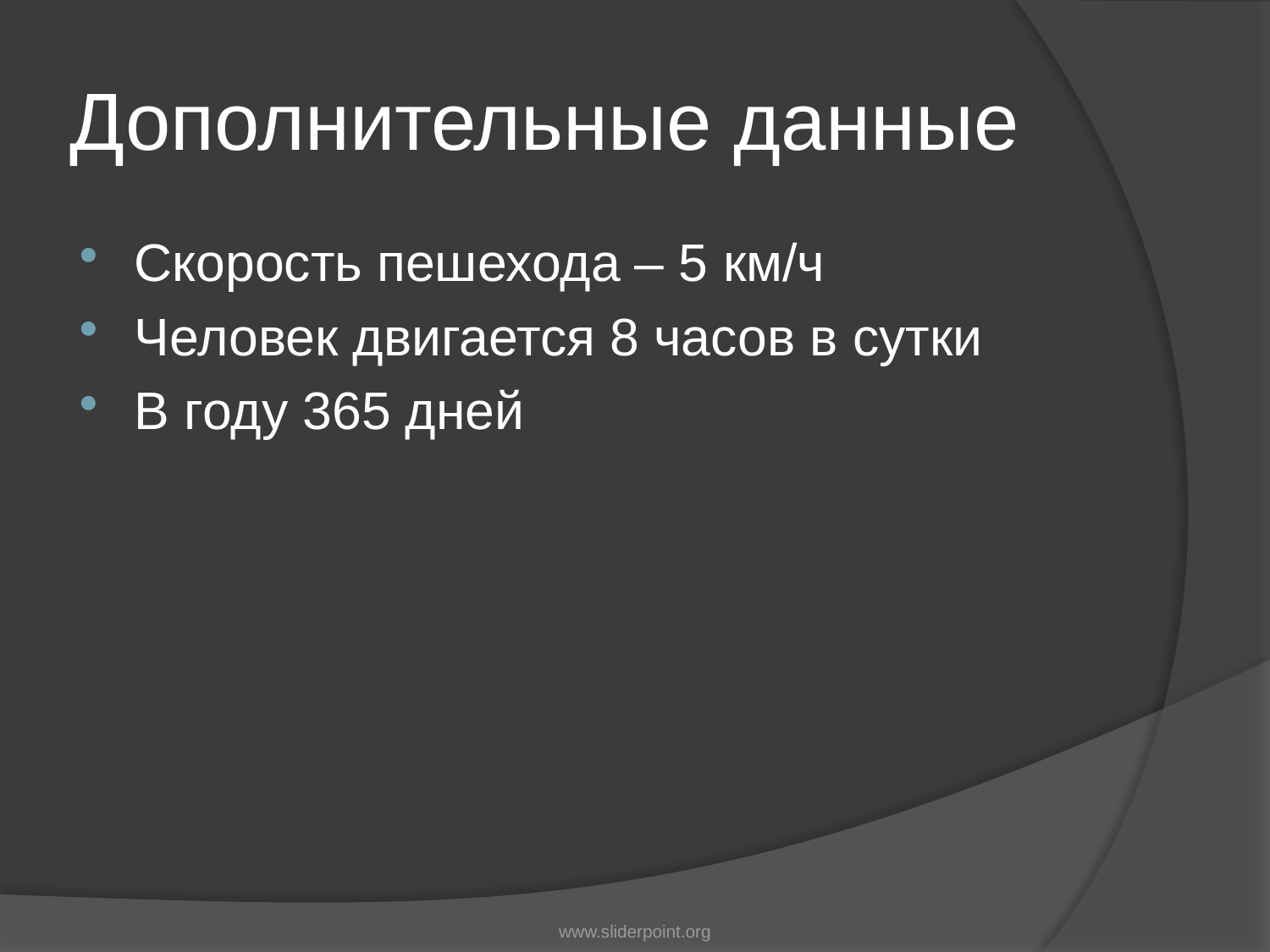

# Дополнительные данные
Скорость пешехода – 5 км/ч
Человек двигается 8 часов в сутки
В году 365 дней
www.sliderpoint.org